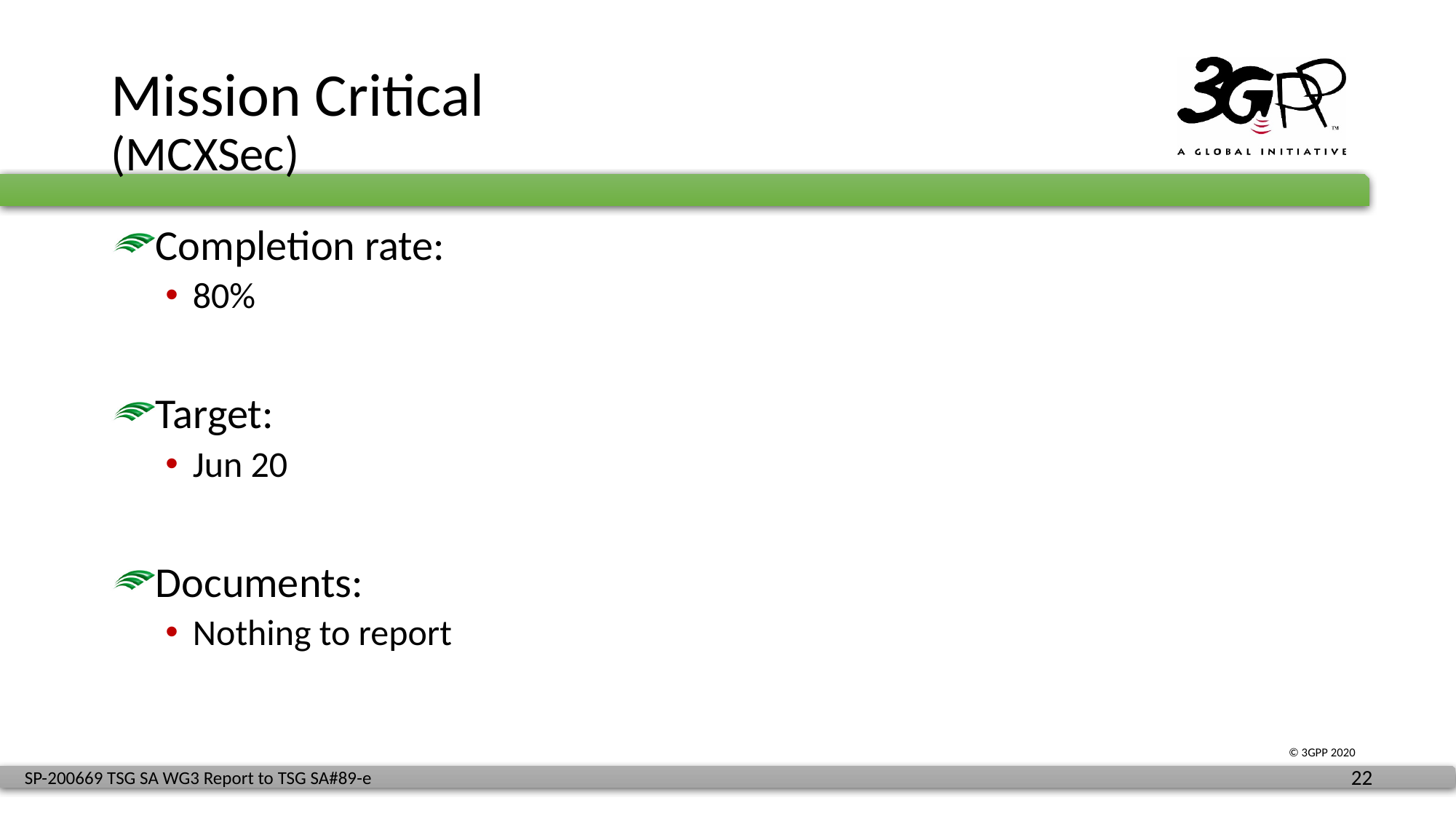

# Mission Critical (MCXSec)
Completion rate:
80%

Target:
Jun 20

Documents:
Nothing to report